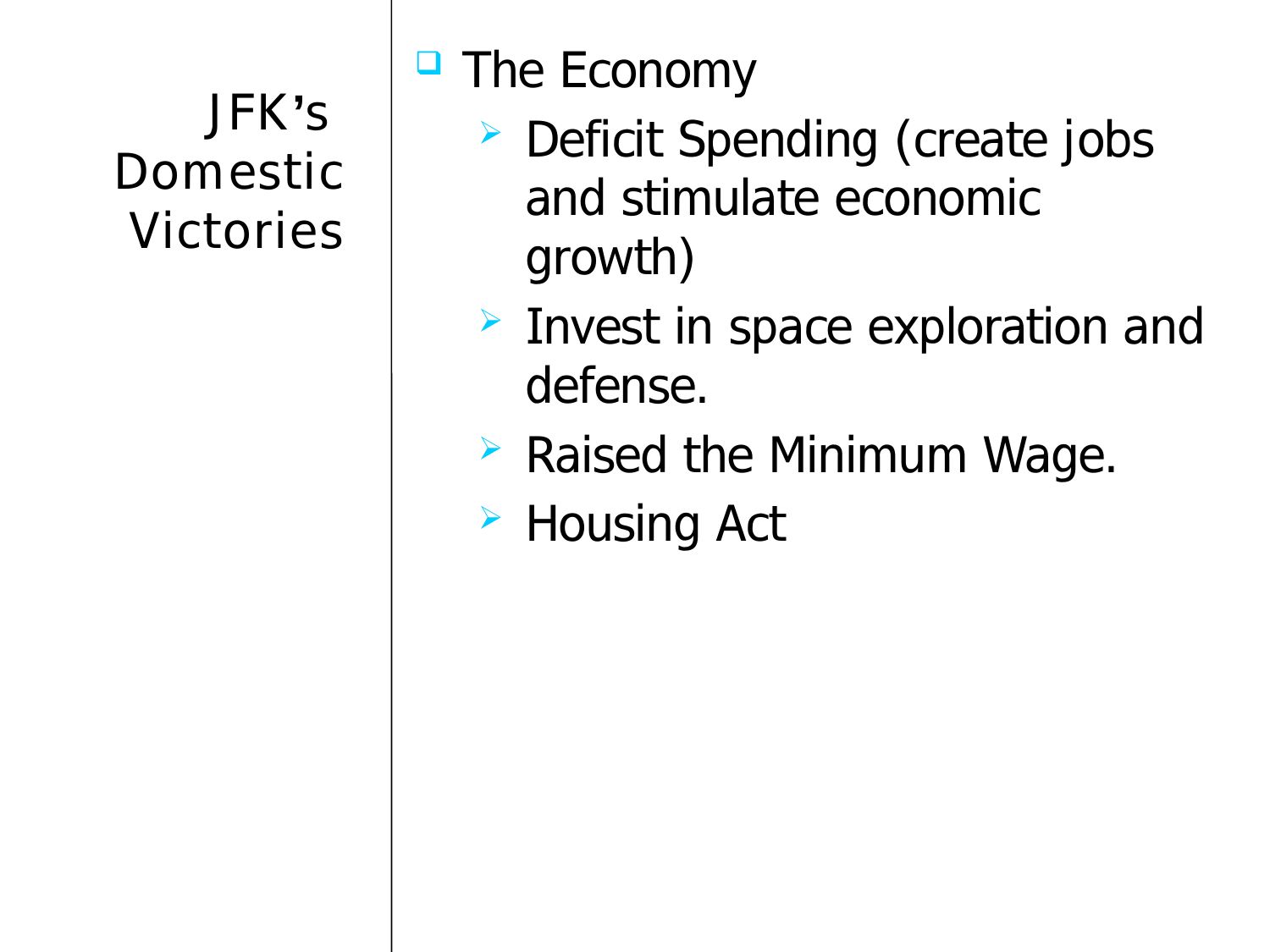

The Economy
Deficit Spending (create jobs and stimulate economic growth)
Invest in space exploration and defense.
Raised the Minimum Wage.
Housing Act
JFK’s
Domestic Victories